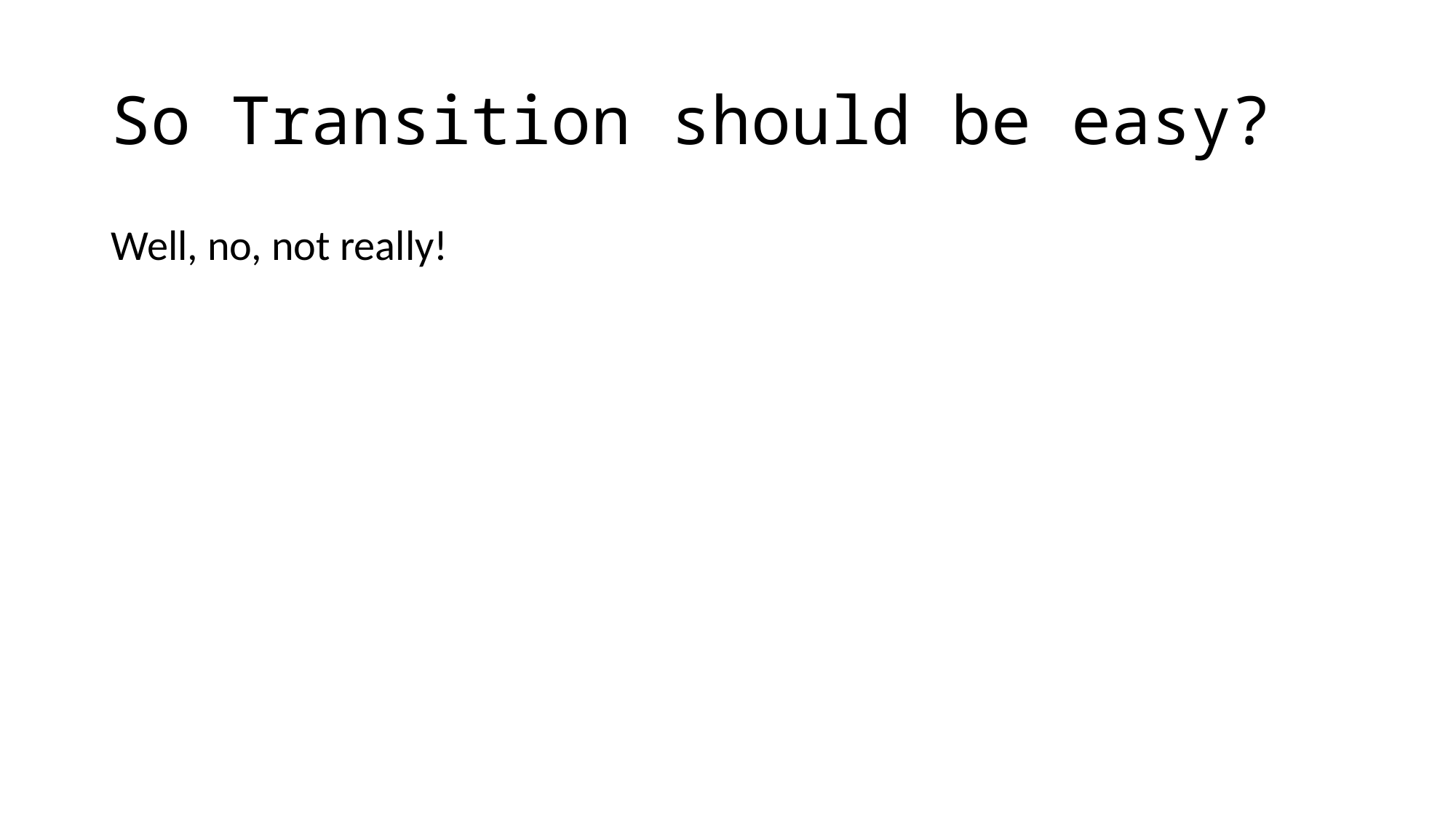

# So Transition should be easy?
Well, no, not really!